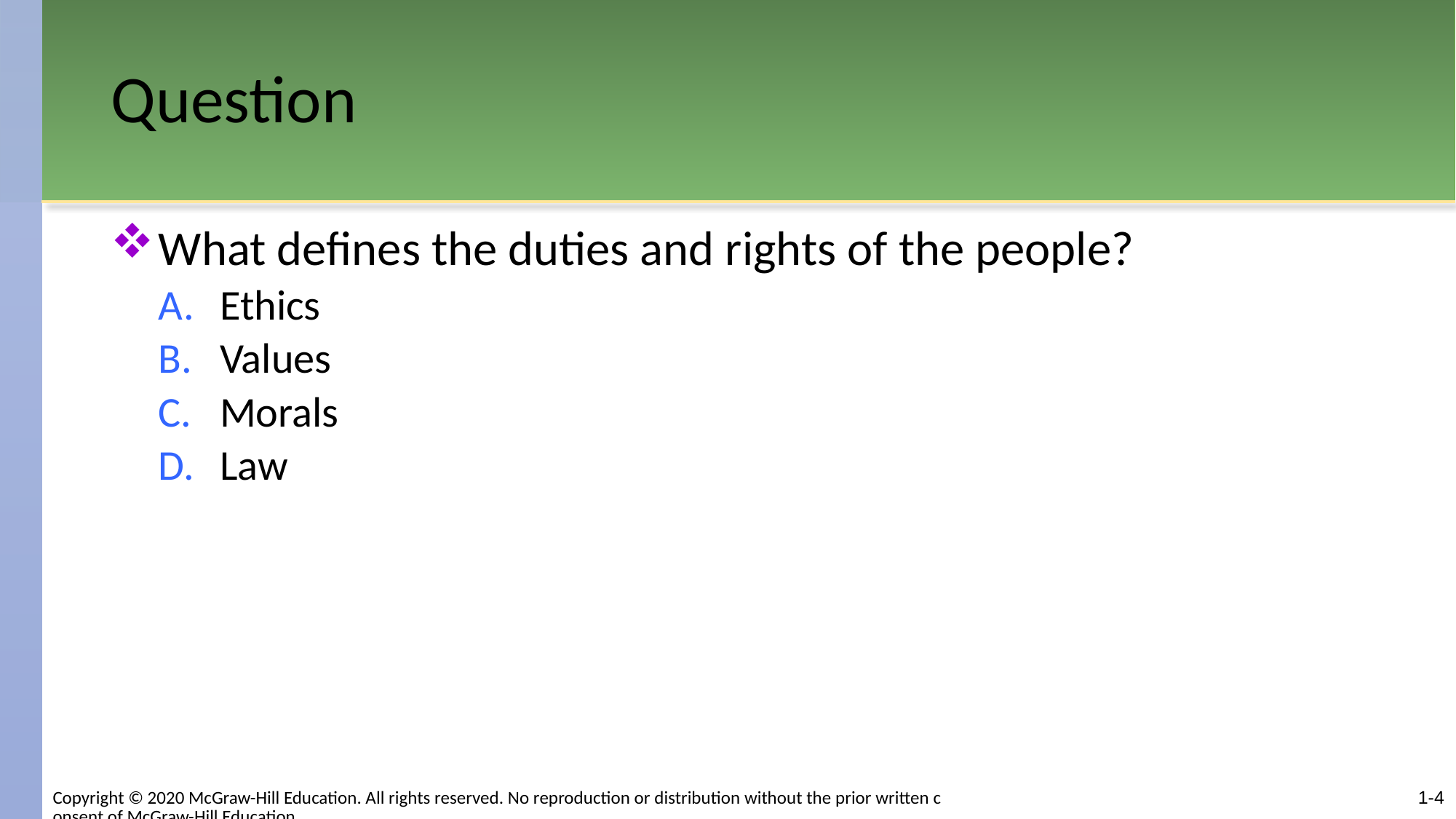

# Question
What defines the duties and rights of the people?
Ethics
Values
Morals
Law
1-4
Copyright © 2020 McGraw-Hill Education. All rights reserved. No reproduction or distribution without the prior written consent of McGraw-Hill Education.